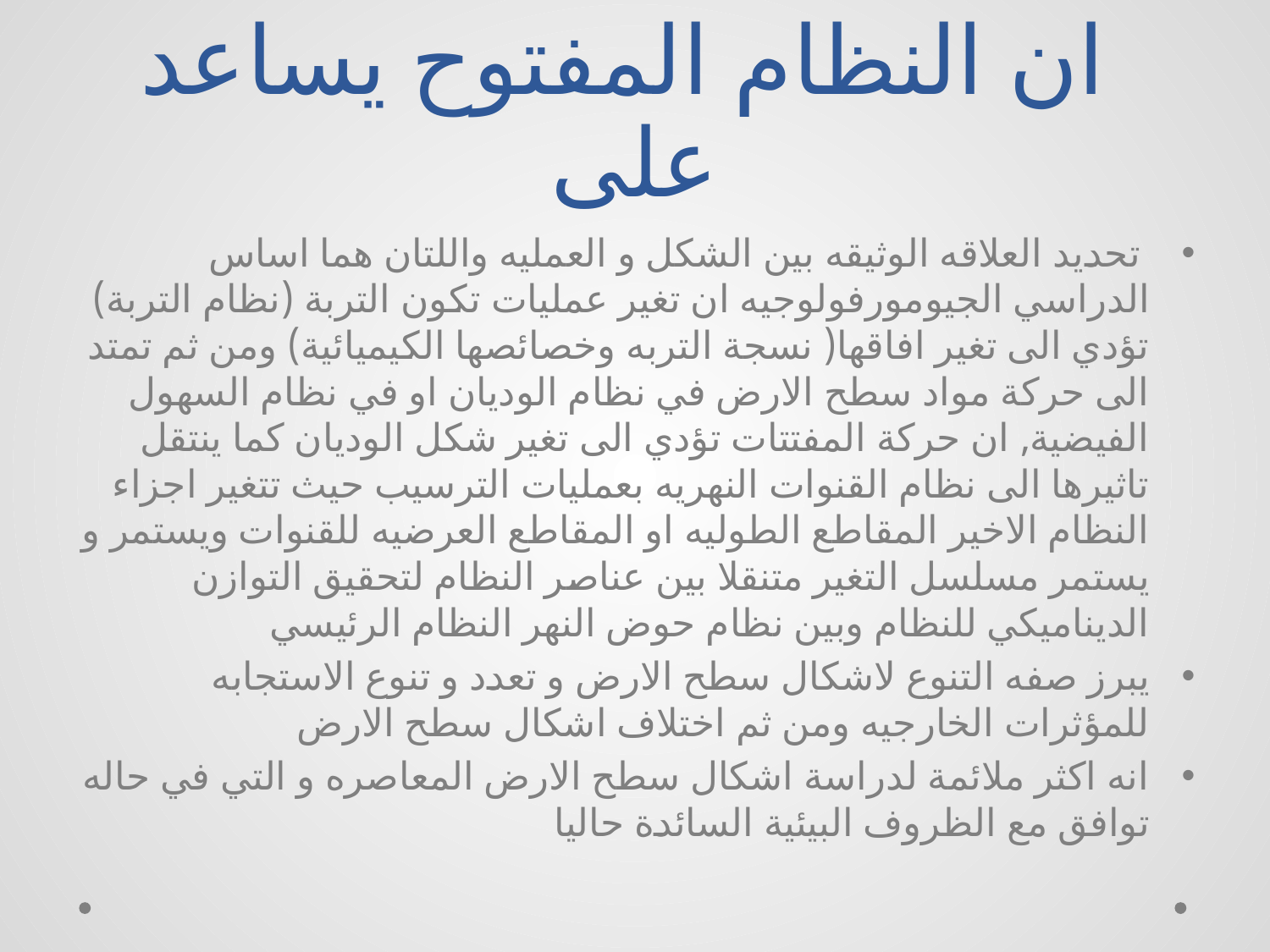

# ان النظام المفتوح يساعد على
 تحديد العلاقه الوثيقه بين الشكل و العمليه واللتان هما اساس الدراسي الجيومورفولوجيه ان تغير عمليات تكون التربة (نظام التربة) تؤدي الى تغير افاقها( نسجة التربه وخصائصها الكيميائية) ومن ثم تمتد الى حركة مواد سطح الارض في نظام الوديان او في نظام السهول الفيضية, ان حركة المفتتات تؤدي الى تغير شكل الوديان كما ينتقل تاثيرها الى نظام القنوات النهريه بعمليات الترسيب حيث تتغير اجزاء النظام الاخير المقاطع الطوليه او المقاطع العرضيه للقنوات ويستمر و يستمر مسلسل التغير متنقلا بين عناصر النظام لتحقيق التوازن الديناميكي للنظام وبين نظام حوض النهر النظام الرئيسي
يبرز صفه التنوع لاشكال سطح الارض و تعدد و تنوع الاستجابه للمؤثرات الخارجيه ومن ثم اختلاف اشكال سطح الارض
انه اكثر ملائمة لدراسة اشكال سطح الارض المعاصره و التي في حاله توافق مع الظروف البيئية السائدة حاليا